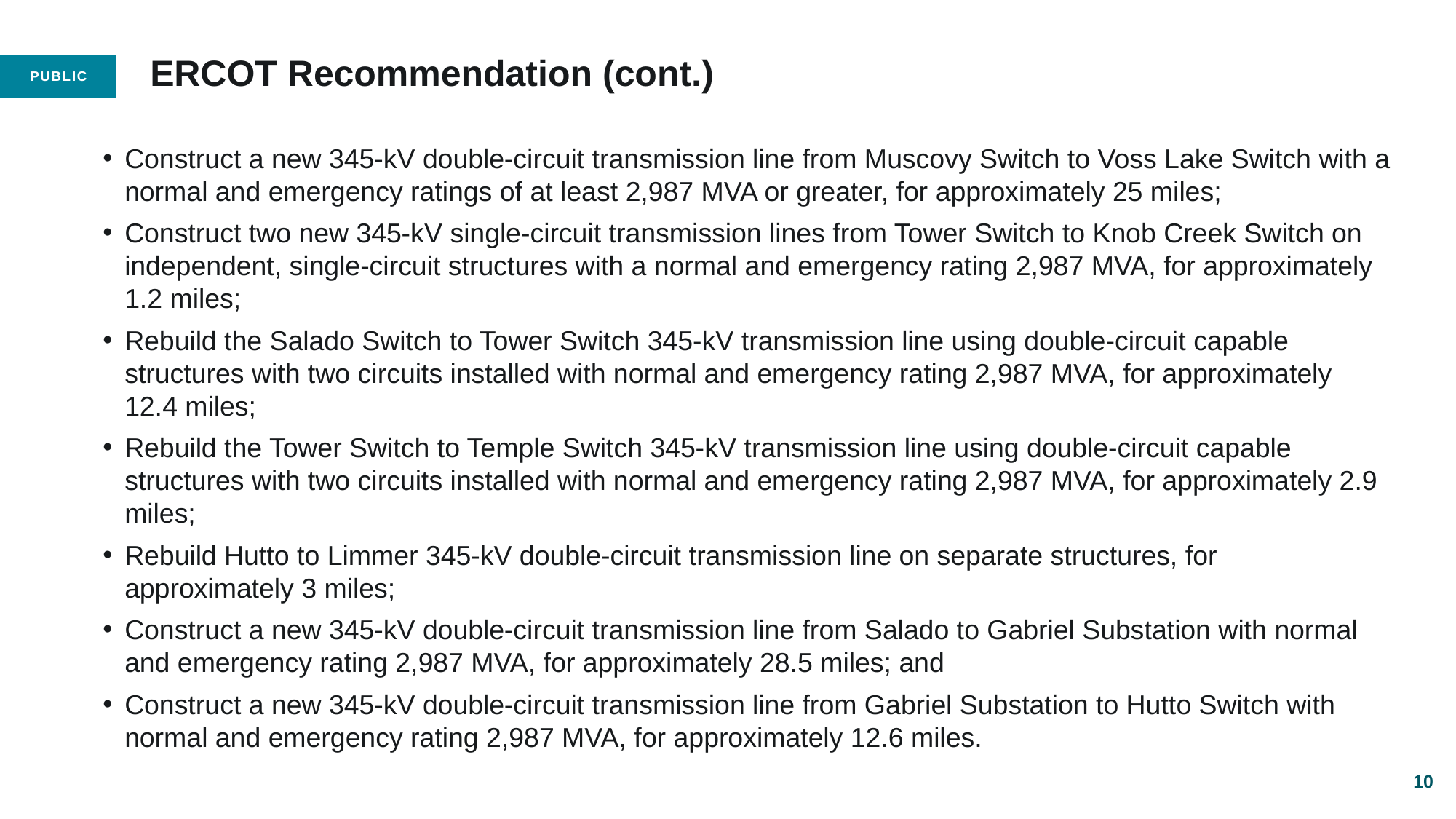

# ERCOT Recommendation (cont.)
Construct a new 345-kV double-circuit transmission line from Muscovy Switch to Voss Lake Switch with a normal and emergency ratings of at least 2,987 MVA or greater, for approximately 25 miles;
Construct two new 345-kV single-circuit transmission lines from Tower Switch to Knob Creek Switch on independent, single-circuit structures with a normal and emergency rating 2,987 MVA, for approximately 1.2 miles;
Rebuild the Salado Switch to Tower Switch 345-kV transmission line using double-circuit capable structures with two circuits installed with normal and emergency rating 2,987 MVA, for approximately 12.4 miles;
Rebuild the Tower Switch to Temple Switch 345-kV transmission line using double-circuit capable structures with two circuits installed with normal and emergency rating 2,987 MVA, for approximately 2.9 miles;
Rebuild Hutto to Limmer 345-kV double-circuit transmission line on separate structures, for approximately 3 miles;
Construct a new 345-kV double-circuit transmission line from Salado to Gabriel Substation with normal and emergency rating 2,987 MVA, for approximately 28.5 miles; and
Construct a new 345-kV double-circuit transmission line from Gabriel Substation to Hutto Switch with normal and emergency rating 2,987 MVA, for approximately 12.6 miles.

10